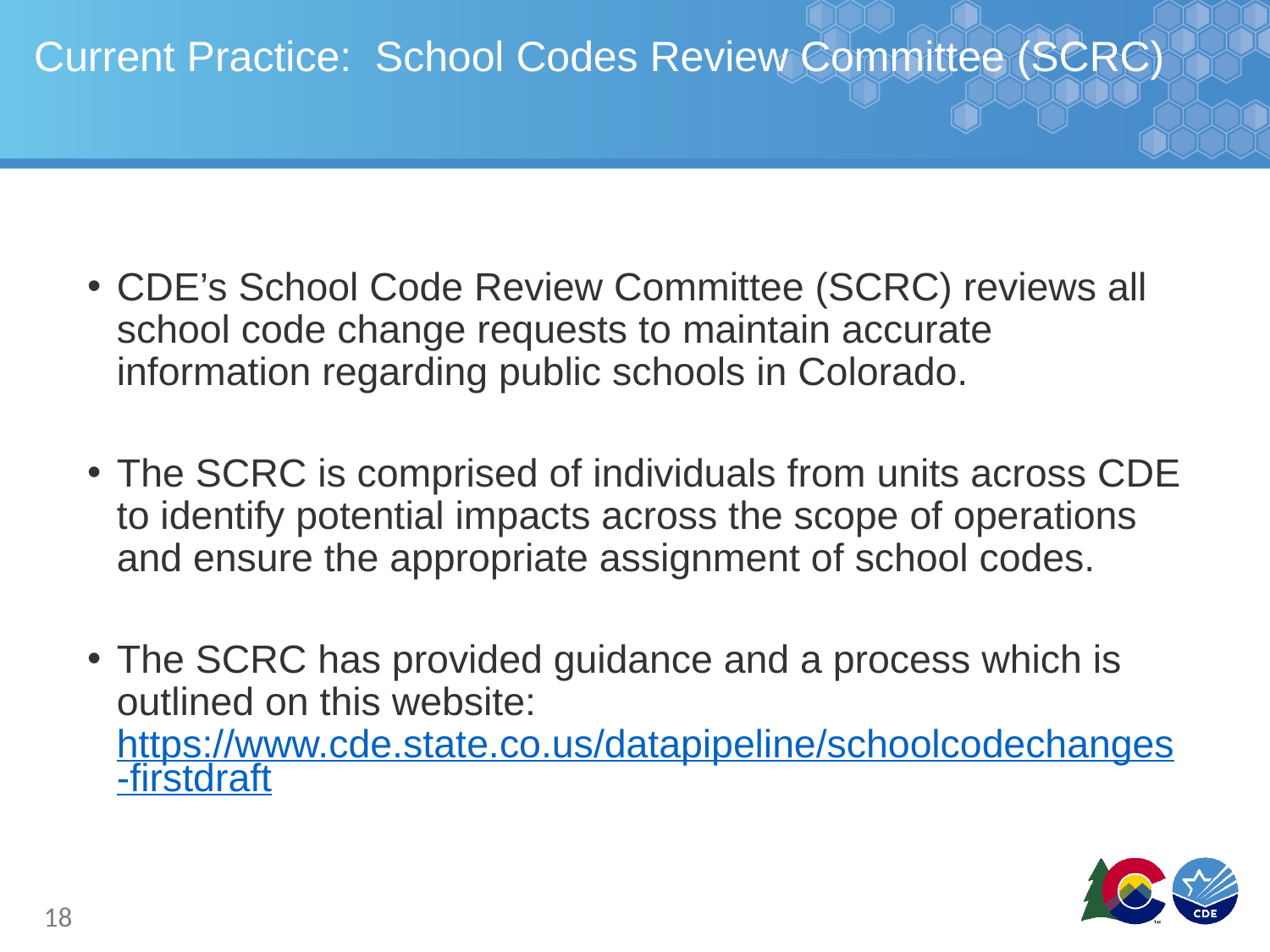

# Current Practice:  School Codes Review Committee (SCRC)

CDE’s School Code Review Committee (SCRC) reviews all school code change requests to maintain accurate information regarding public schools in Colorado.
The SCRC is comprised of individuals from units across CDE to identify potential impacts across the scope of operations and ensure the appropriate assignment of school codes.
The SCRC has provided guidance and a process which is outlined on this website:  https://www.cde.state.co.us/datapipeline/schoolcodechanges-firstdraft
18